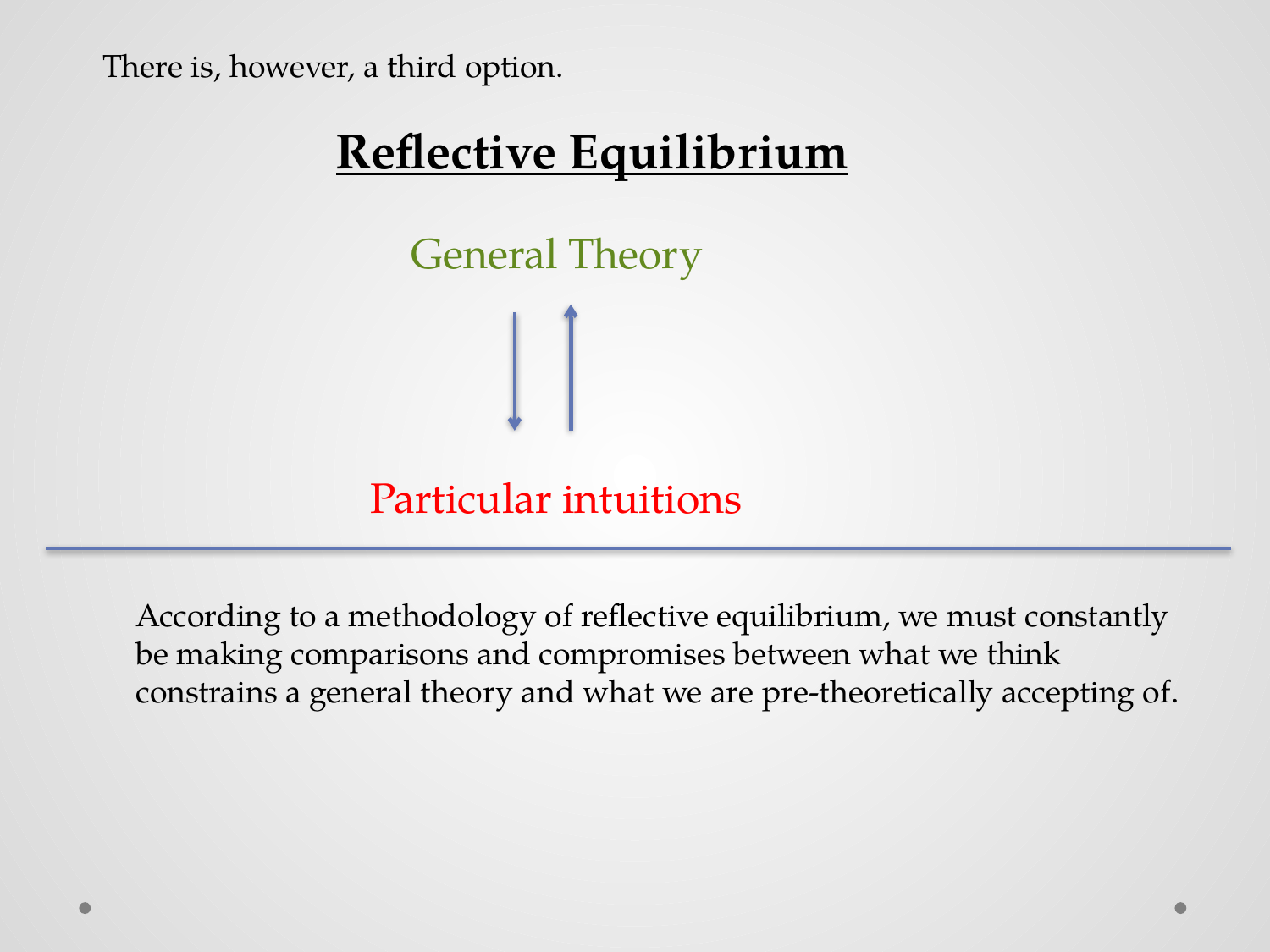

There is, however, a third option.
Reflective Equilibrium
General Theory
Particular intuitions
According to a methodology of reflective equilibrium, we must constantly be making comparisons and compromises between what we think constrains a general theory and what we are pre-theoretically accepting of.